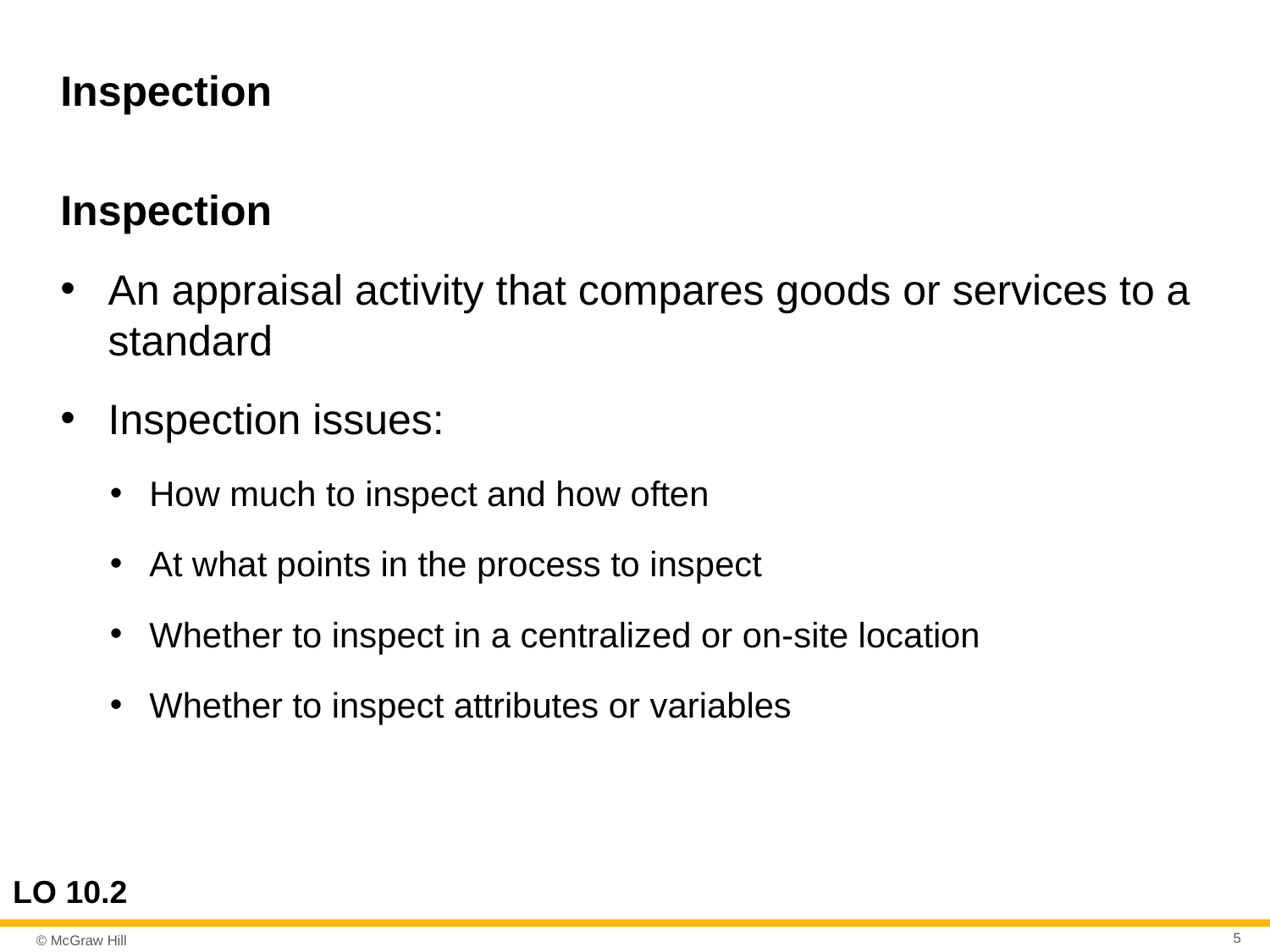

# Inspection
Inspection
An appraisal activity that compares goods or services to a standard
Inspection issues:
How much to inspect and how often
At what points in the process to inspect
Whether to inspect in a centralized or on-site location
Whether to inspect attributes or variables
LO 10.2